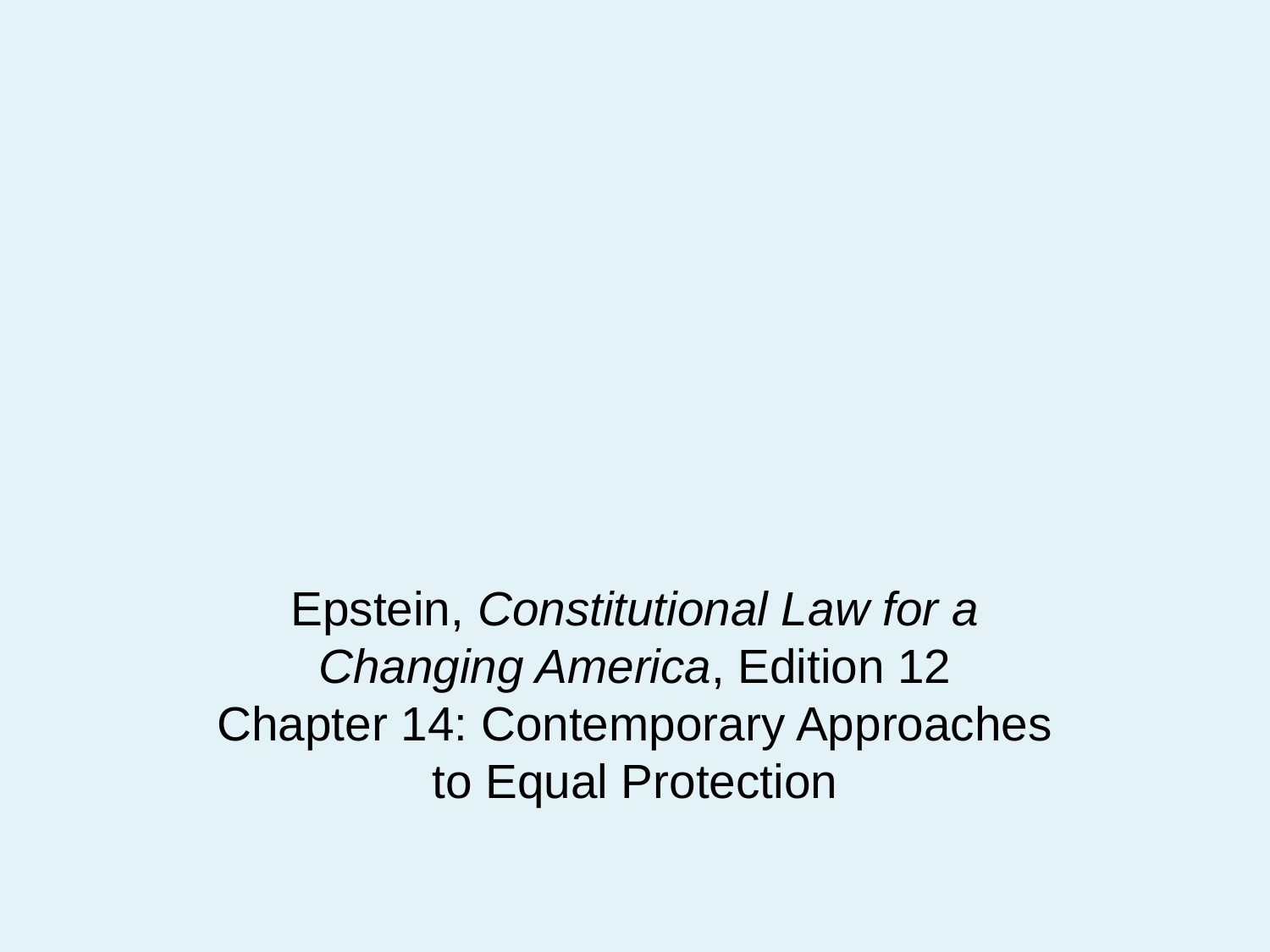

# Epstein, Constitutional Law for a Changing America, Edition 12 Chapter 14: Contemporary Approaches to Equal Protection